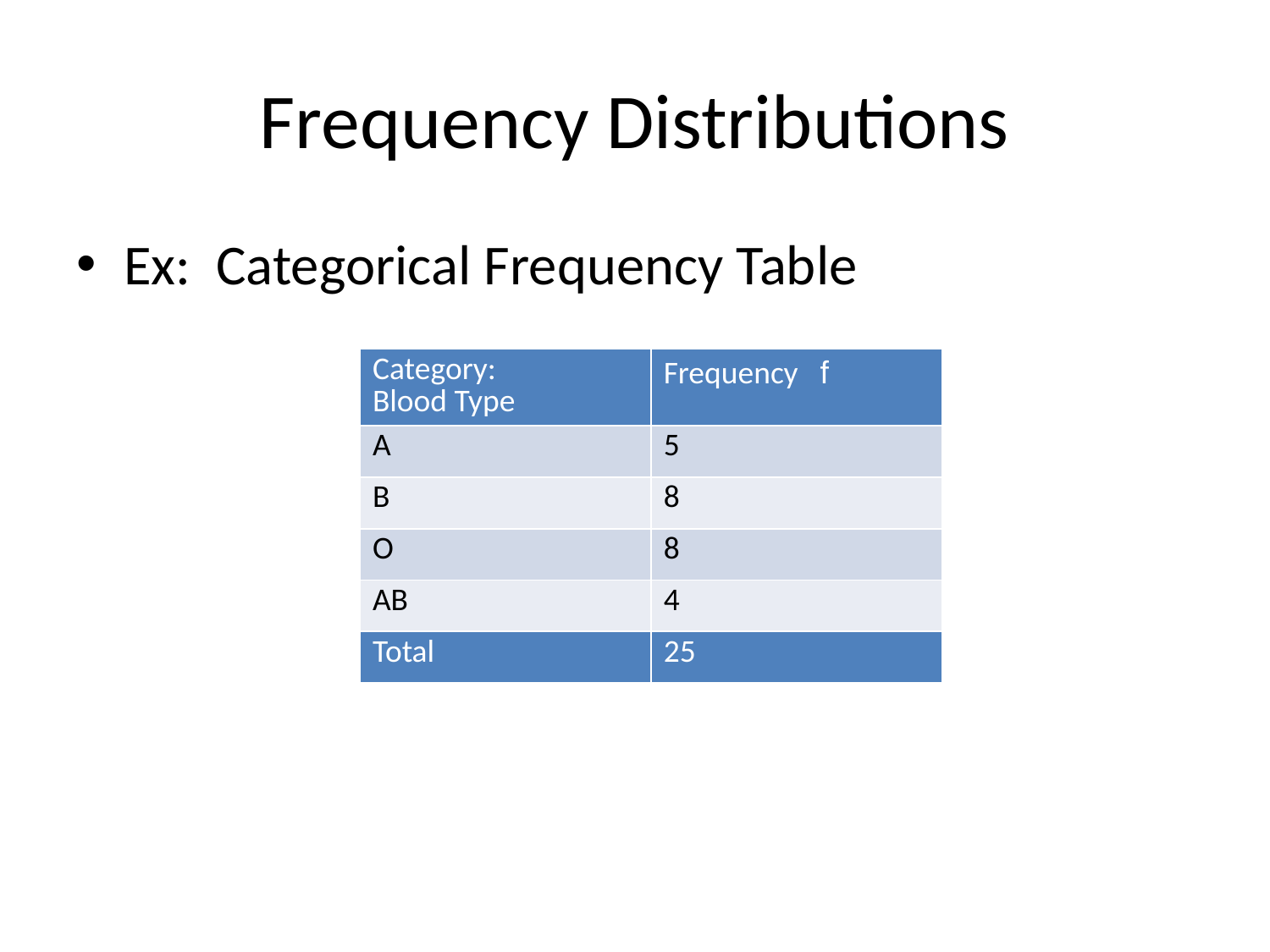

# Frequency Distributions
Ex:  Categorical Frequency Table

| Category: Blood Type | Frequency f |
| --- | --- |
| A | 5 |
| B | 8 |
| O | 8 |
| AB | 4 |
| Total | 25 |